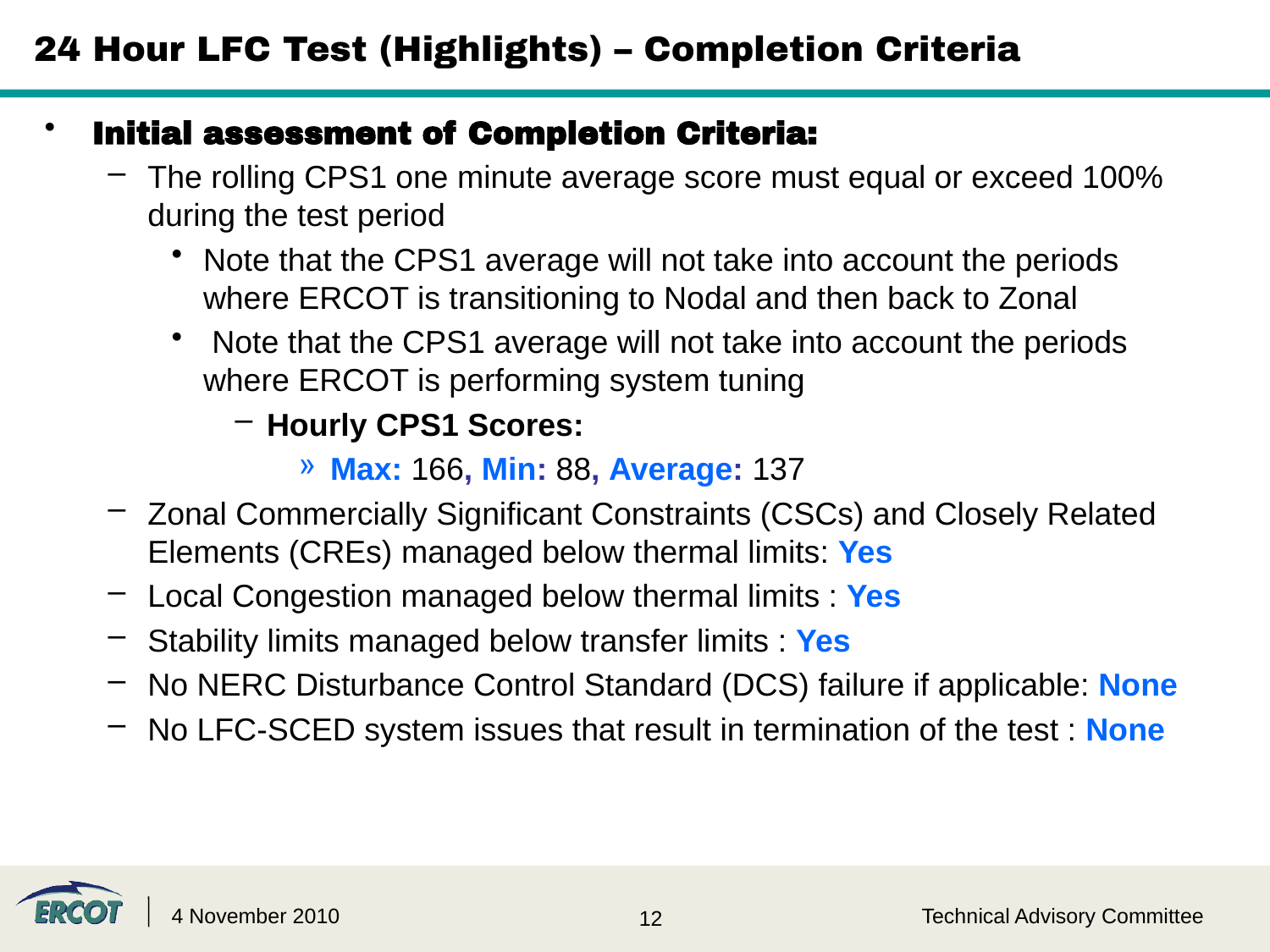

# 24 Hour LFC Test (Highlights) – Completion Criteria
Initial assessment of Completion Criteria:
The rolling CPS1 one minute average score must equal or exceed 100% during the test period
Note that the CPS1 average will not take into account the periods where ERCOT is transitioning to Nodal and then back to Zonal
 Note that the CPS1 average will not take into account the periods where ERCOT is performing system tuning
Hourly CPS1 Scores:
Max: 166, Min: 88, Average: 137
Zonal Commercially Significant Constraints (CSCs) and Closely Related Elements (CREs) managed below thermal limits: Yes
Local Congestion managed below thermal limits : Yes
Stability limits managed below transfer limits : Yes
No NERC Disturbance Control Standard (DCS) failure if applicable: None
No LFC-SCED system issues that result in termination of the test : None
4 November 2010
Technical Advisory Committee